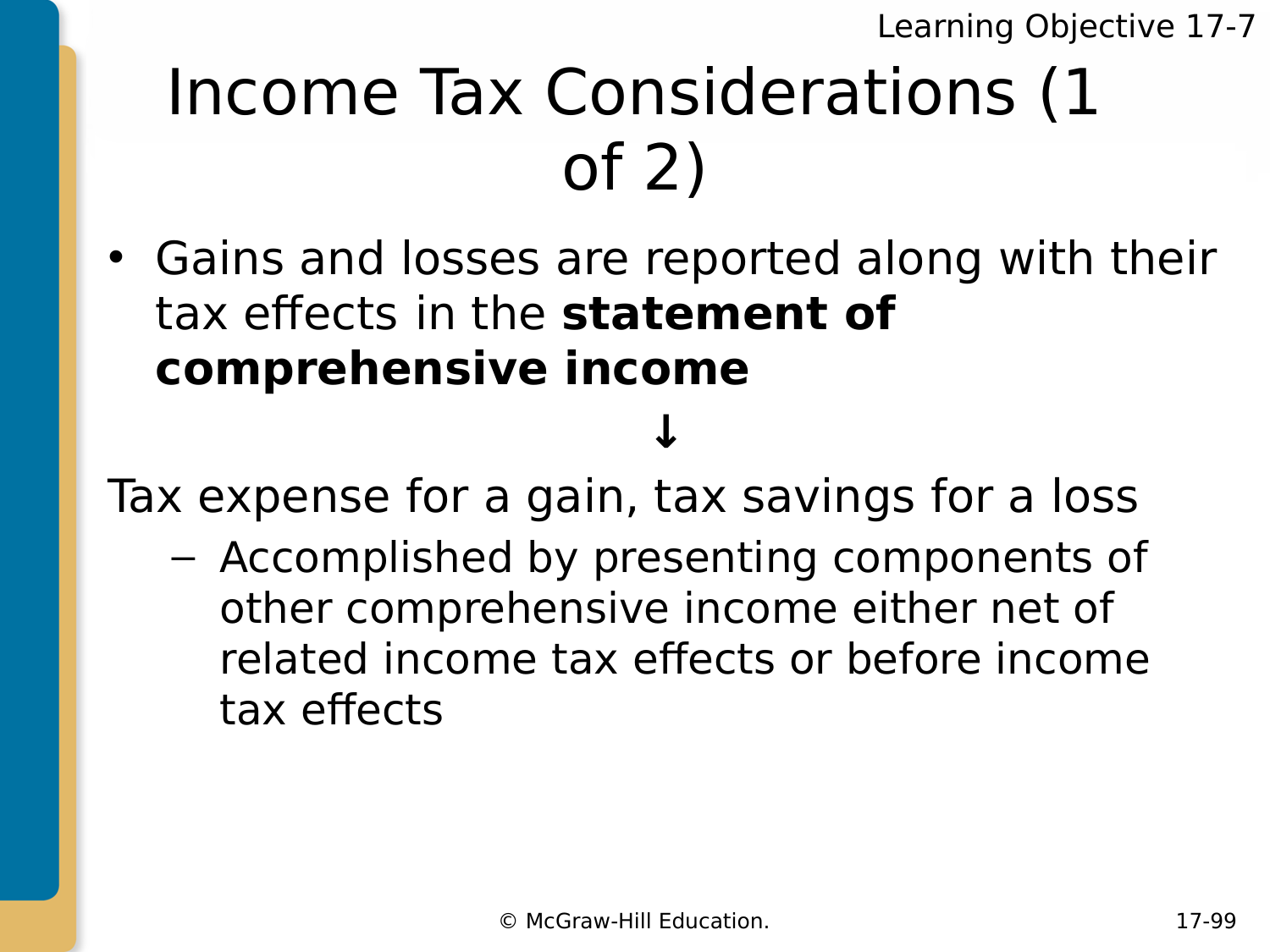

Learning Objective 17-7
# Income Tax Considerations (1 of 2)
Gains and losses are reported along with their tax effects in the statement of comprehensive income
↓
Tax expense for a gain, tax savings for a loss
Accomplished by presenting components of other comprehensive income either net of related income tax effects or before income tax effects